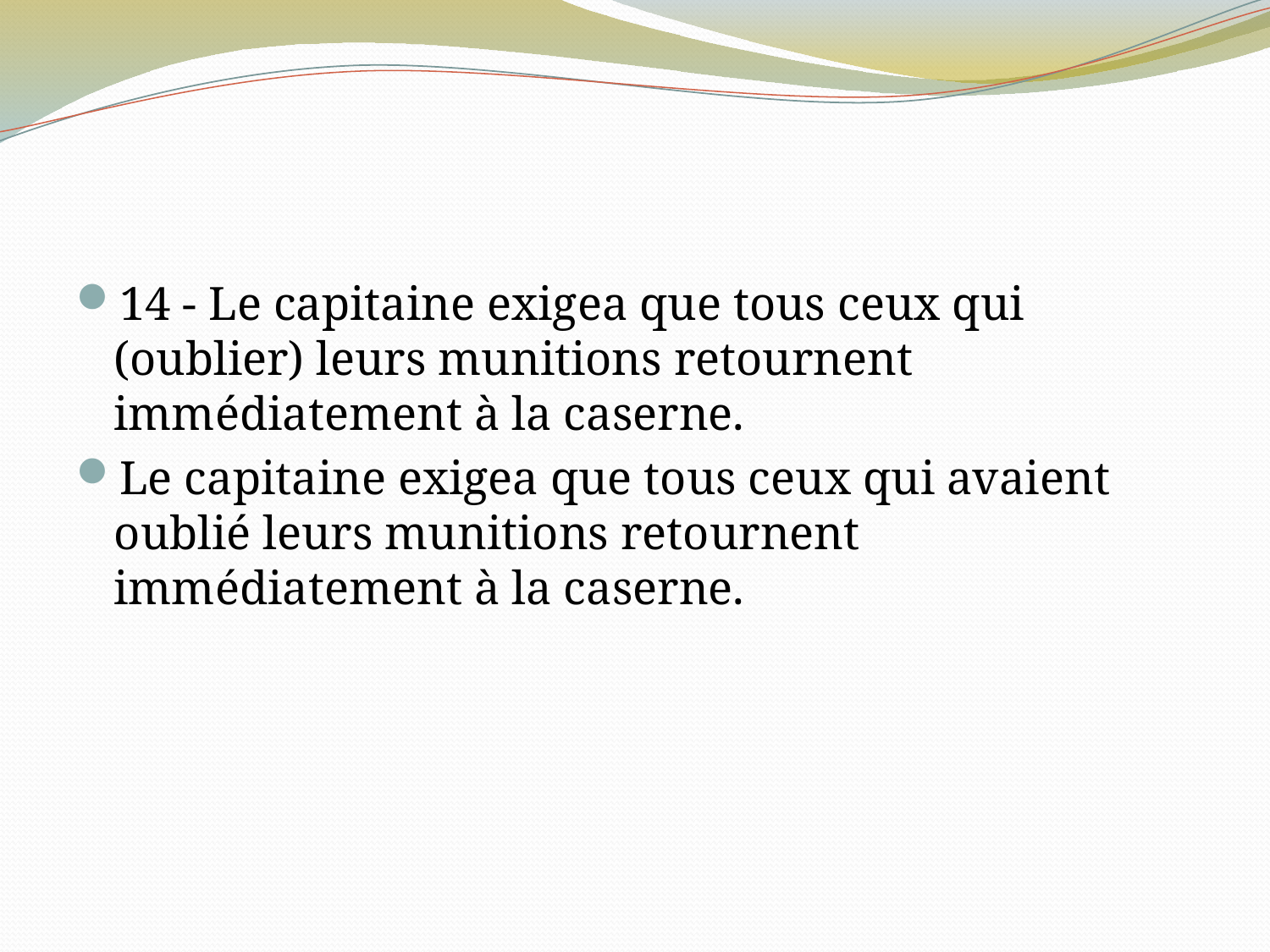

#
14 - Le capitaine exigea que tous ceux qui (oublier) leurs munitions retournent immédiatement à la caserne.
Le capitaine exigea que tous ceux qui avaient oublié leurs munitions retournent immédiatement à la caserne.